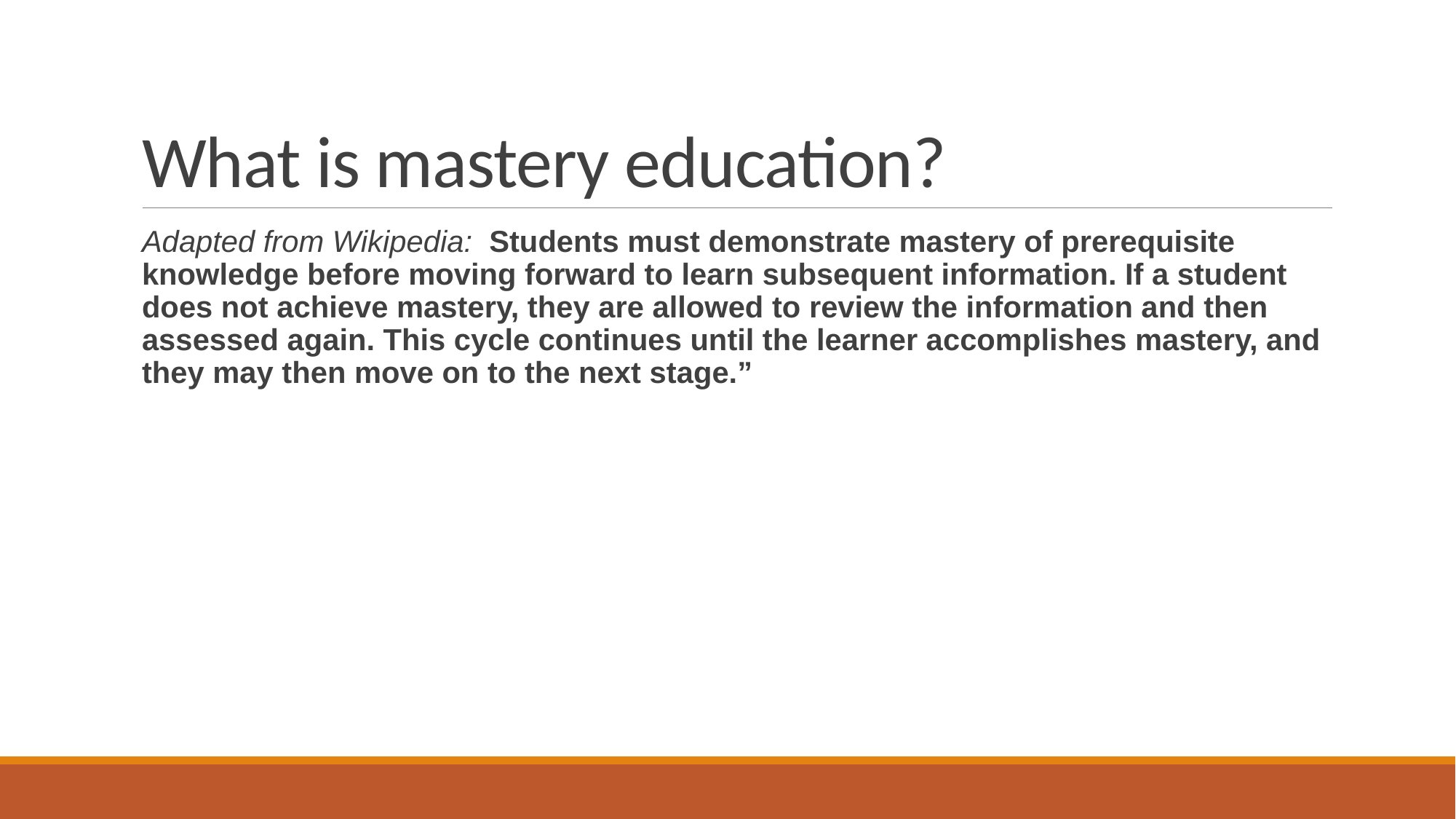

# What is mastery education?
Adapted from Wikipedia:  Students must demonstrate mastery of prerequisite knowledge before moving forward to learn subsequent information. If a student does not achieve mastery, they are allowed to review the information and then assessed again. This cycle continues until the learner accomplishes mastery, and they may then move on to the next stage.”